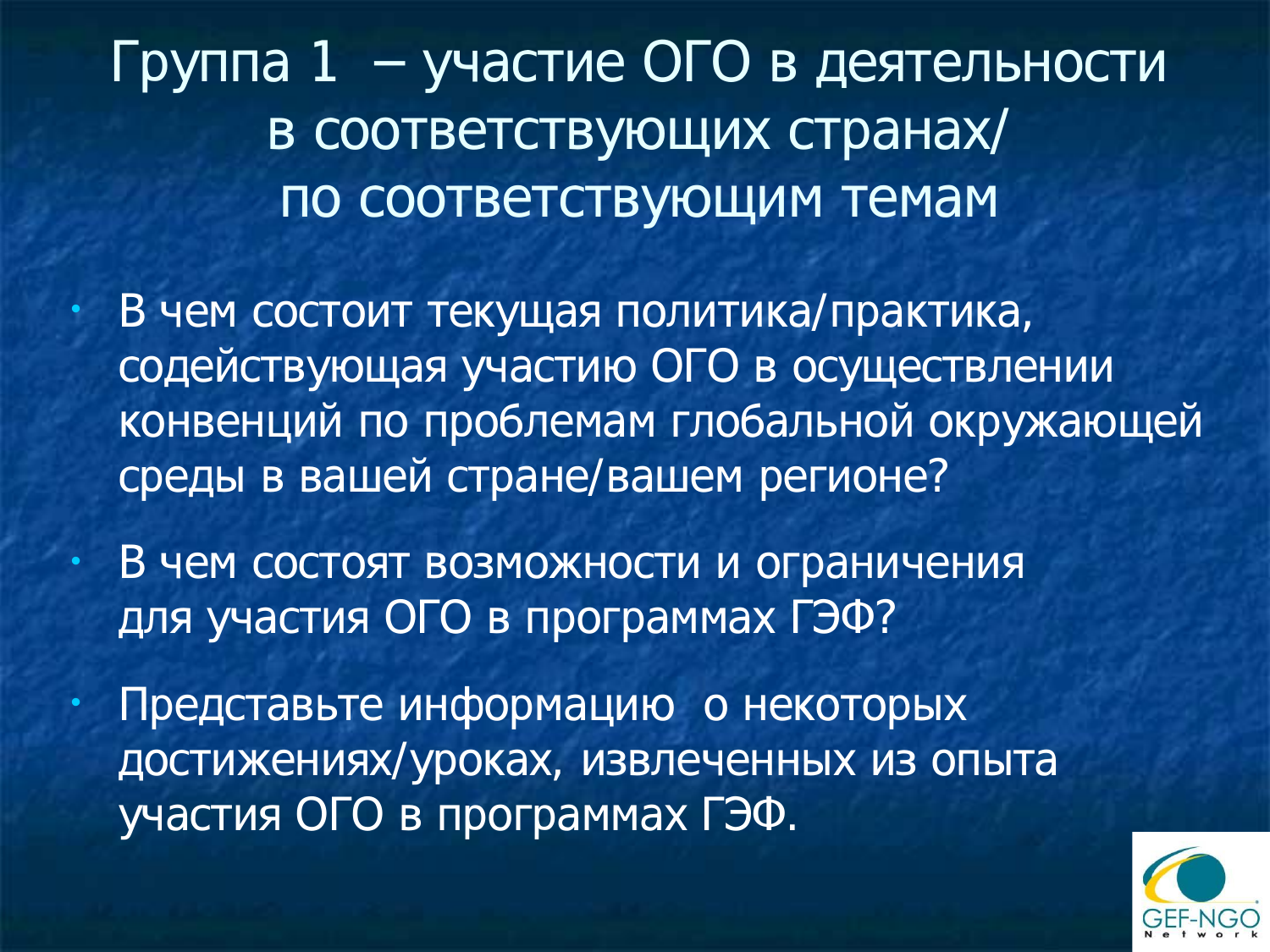

# Группа 1  – участие ОГО в деятельности в соответствующих странах/ по соответствующим темам
В чем состоит текущая политика/практика, содействующая участию ОГО в осуществлении конвенций по проблемам глобальной окружающей среды в вашей стране/вашем регионе?
В чем состоят возможности и ограничения
для участия ОГО в программах ГЭФ?
Представьте информацию  о некоторых достижениях/уроках, извлеченных из опыта участия ОГО в программах ГЭФ.